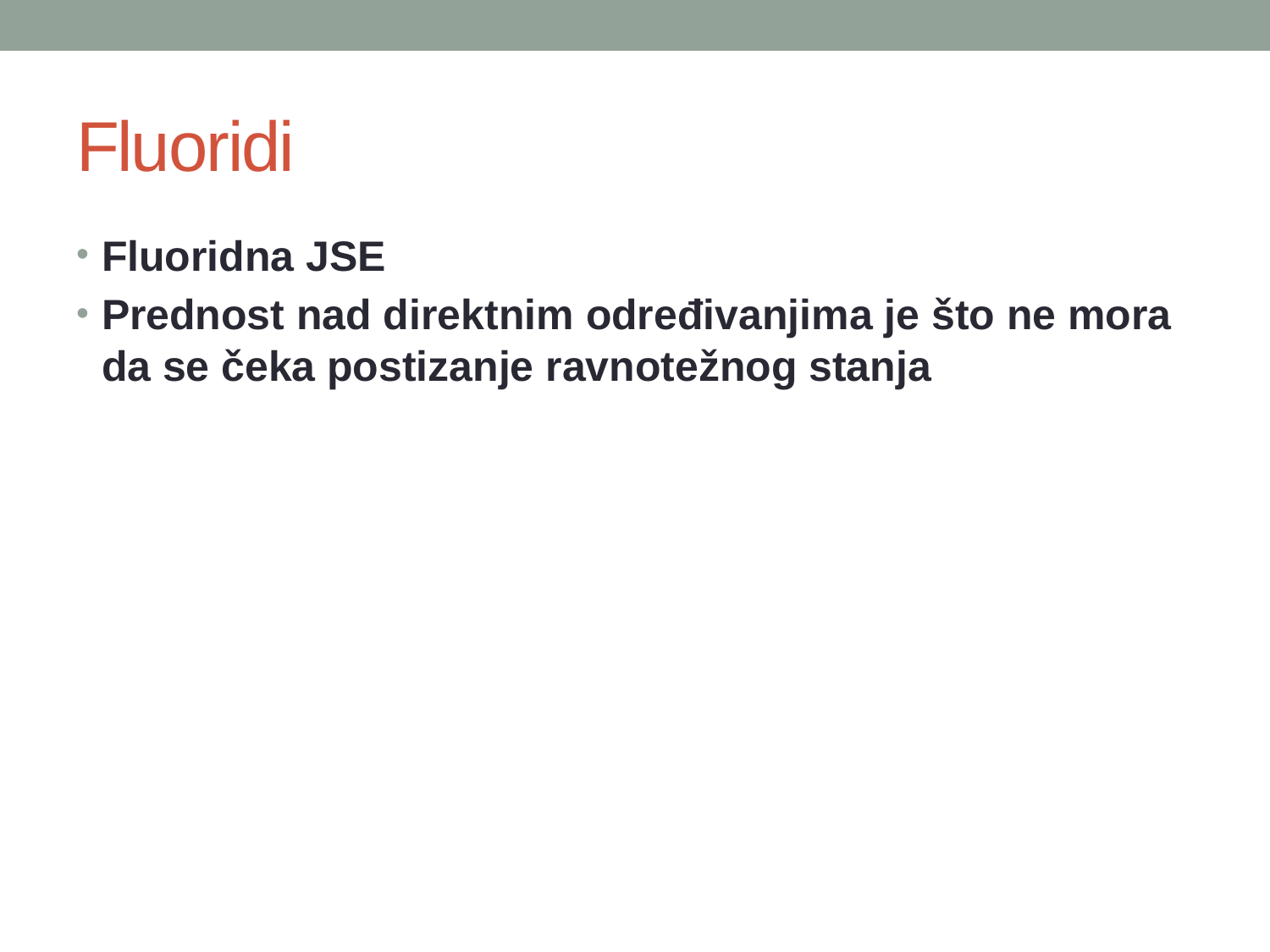

# Fluoridi
Fluoridna JSE
Prednost nad direktnim određivanjima je što ne mora da se čeka postizanje ravnotežnog stanja